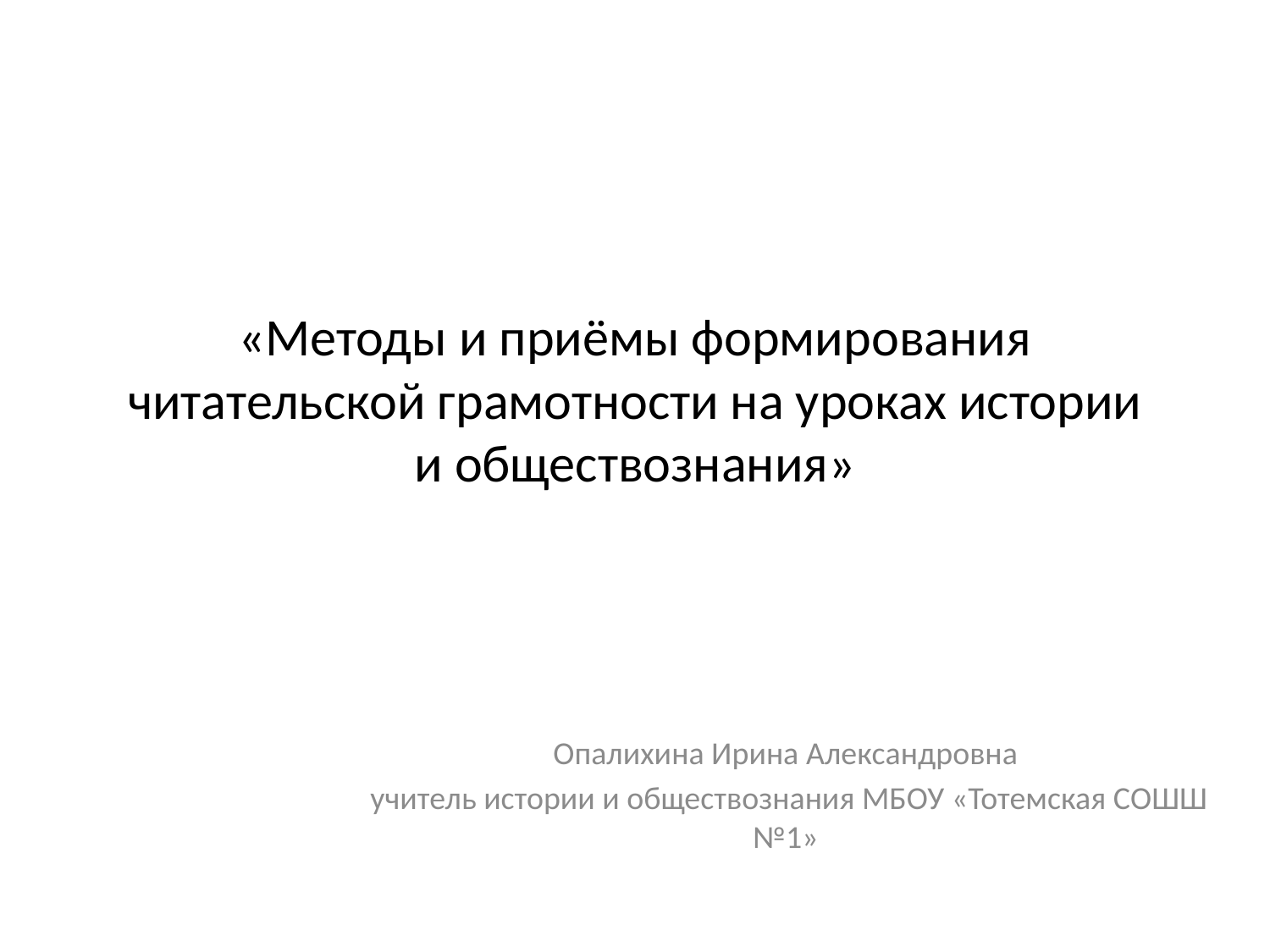

# «Методы и приёмы формирования читательской грамотности на уроках истории и обществознания»
Опалихина Ирина Александровна
учитель истории и обществознания МБОУ «Тотемская СОШШ №1»